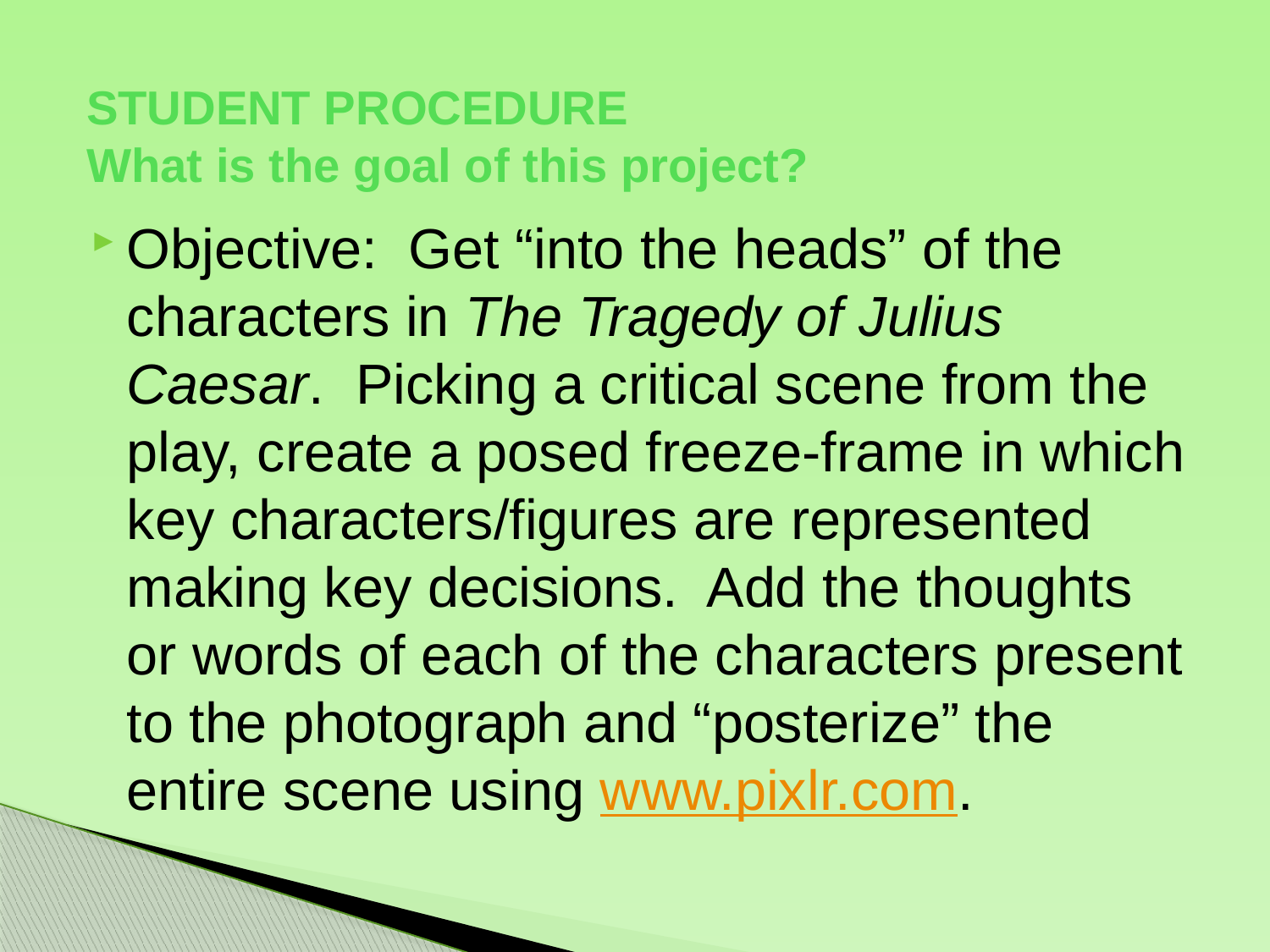

# STUDENT PROCEDURE What is the goal of this project?
Objective:  Get “into the heads” of the characters in The Tragedy of Julius Caesar.  Picking a critical scene from the play, create a posed freeze-frame in which key characters/figures are represented making key decisions.  Add the thoughts or words of each of the characters present to the photograph and “posterize” the entire scene using www.pixlr.com.